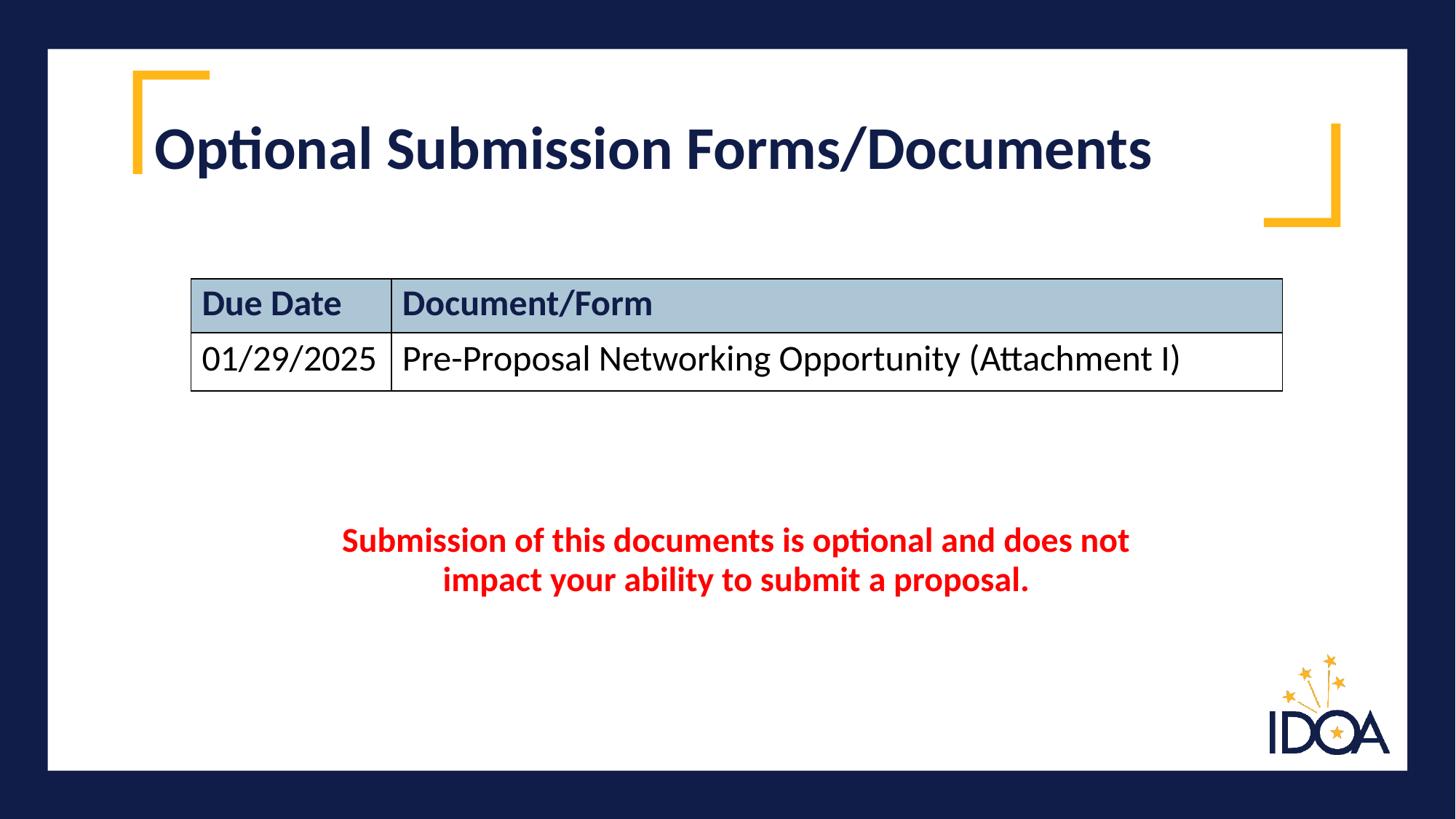

# Optional Submission Forms/Documents
| Due Date | Document/Form |
| --- | --- |
| 01/29/2025 | Pre-Proposal Networking Opportunity (Attachment I) |
Submission of this documents is optional and does not impact your ability to submit a proposal.